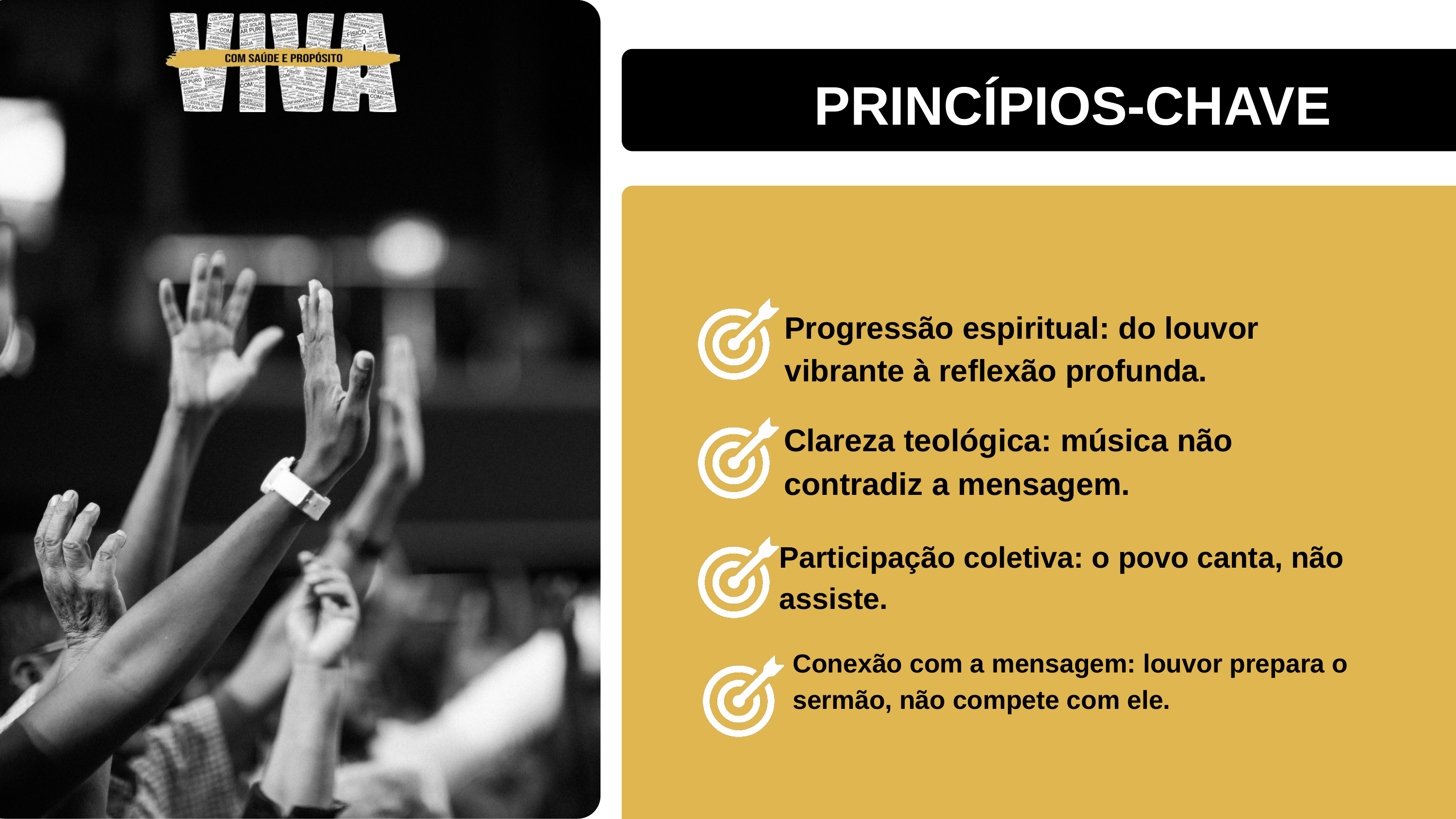

PRINCÍPIOS-CHAVE

Progressão espiritual: do louvor vibrante à reflexão profunda.
Clareza teológica: música não contradiz a mensagem.

Participação coletiva: o povo canta, não assiste.

Conexão com a mensagem: louvor prepara o sermão, não compete com ele.